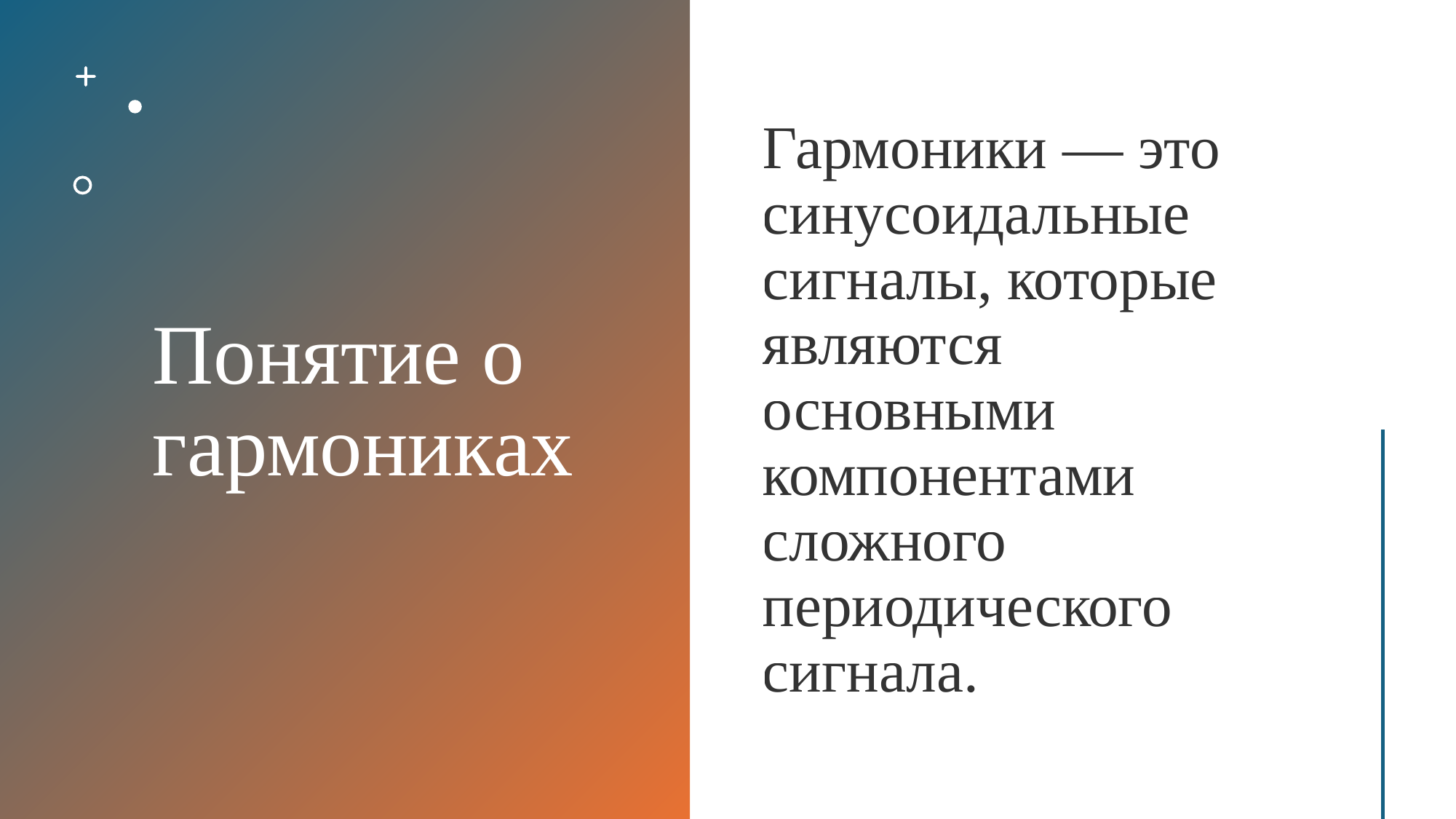

# Понятие о гармониках
Гармоники — это синусоидальные сигналы, которые являются основными компонентами сложного периодического сигнала.